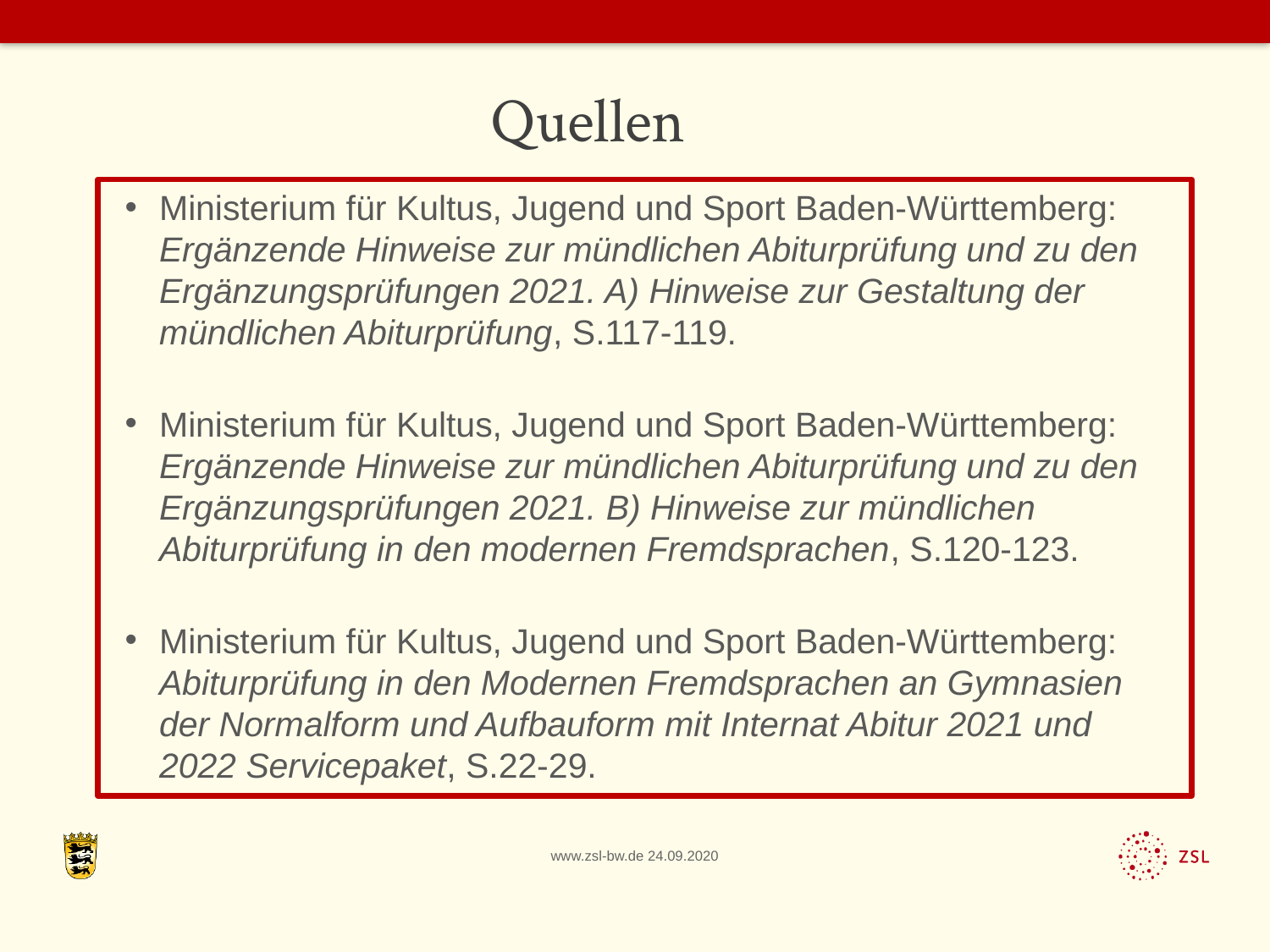

Quellen
Ministerium für Kultus, Jugend und Sport Baden-Württemberg: Ergänzende Hinweise zur mündlichen Abiturprüfung und zu den Ergänzungsprüfungen 2021. A) Hinweise zur Gestaltung der mündlichen Abiturprüfung, S.117-119.

Ministerium für Kultus, Jugend und Sport Baden-Württemberg: Ergänzende Hinweise zur mündlichen Abiturprüfung und zu den Ergänzungsprüfungen 2021. B) Hinweise zur mündlichen Abiturprüfung in den modernen Fremdsprachen, S.120-123.

Ministerium für Kultus, Jugend und Sport Baden-Württemberg: Abiturprüfung in den Modernen Fremdsprachen an Gymnasien der Normalform und Aufbauform mit Internat Abitur 2021 und 2022 Servicepaket, S.22-29.